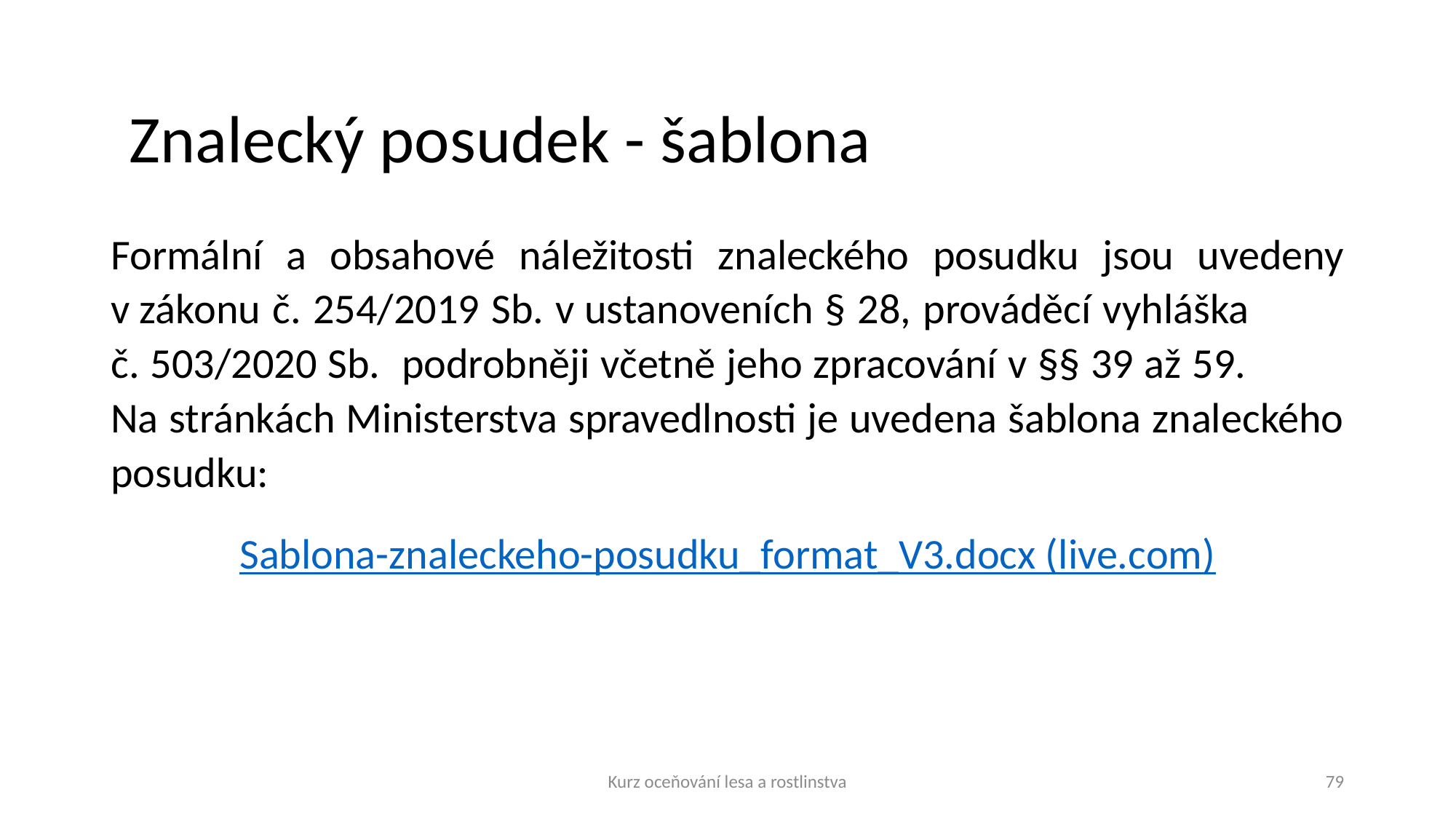

#
Znalecký posudek - šablona
Formální a obsahové náležitosti znaleckého posudku jsou uvedeny v zákonu č. 254/2019 Sb. v ustanoveních § 28, prováděcí vyhláška         č. 503/2020 Sb.  podrobněji včetně jeho zpracování v §§ 39 až 59.          Na stránkách Ministerstva spravedlnosti je uvedena šablona znaleckého posudku:
Sablona-znaleckeho-posudku_format_V3.docx (live.com)

Kurz oceňování lesa a rostlinstva
79